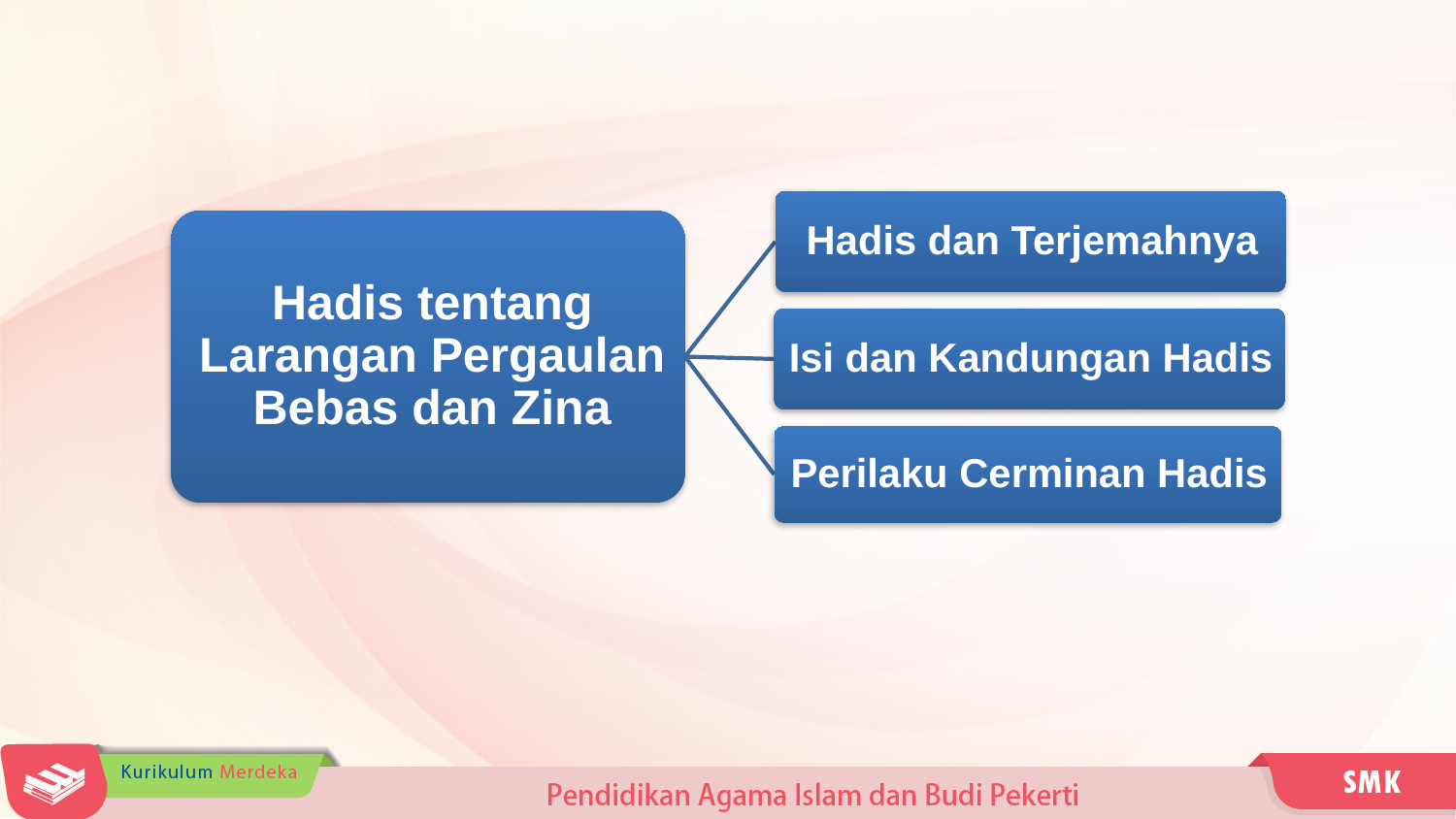

Hadis tentang Larangan Pergaulan Bebas dan Zina

Hadis dan Terjemahnya

Isi dan Kandungan Hadis

Perilaku Cerminan Hadis